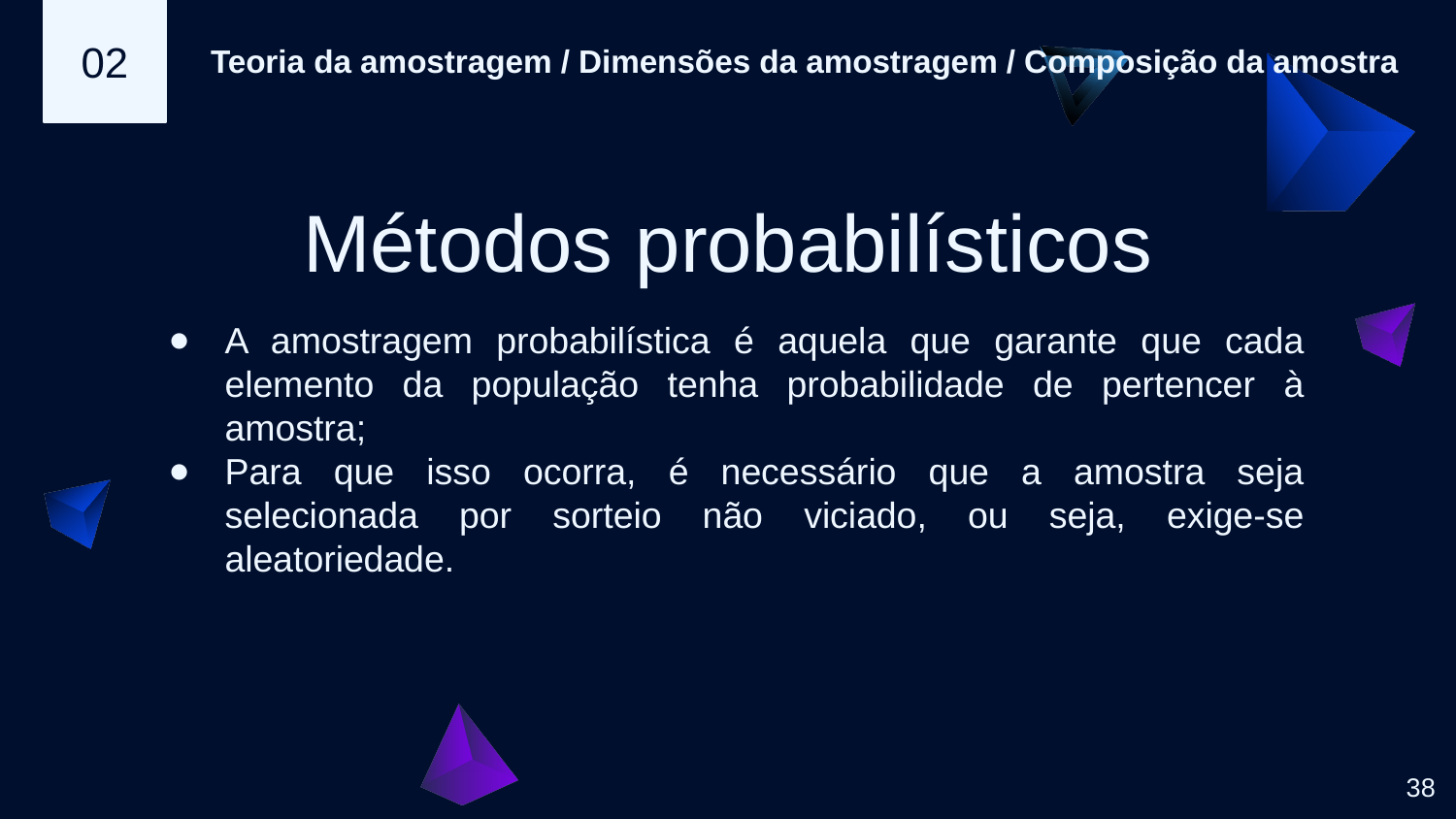

02
Teoria da amostragem / Dimensões da amostragem / Composição da amostra
# Métodos probabilísticos
A amostragem probabilística é aquela que garante que cada elemento da população tenha probabilidade de pertencer à amostra;
Para que isso ocorra, é necessário que a amostra seja selecionada por sorteio não viciado, ou seja, exige-se aleatoriedade.
38